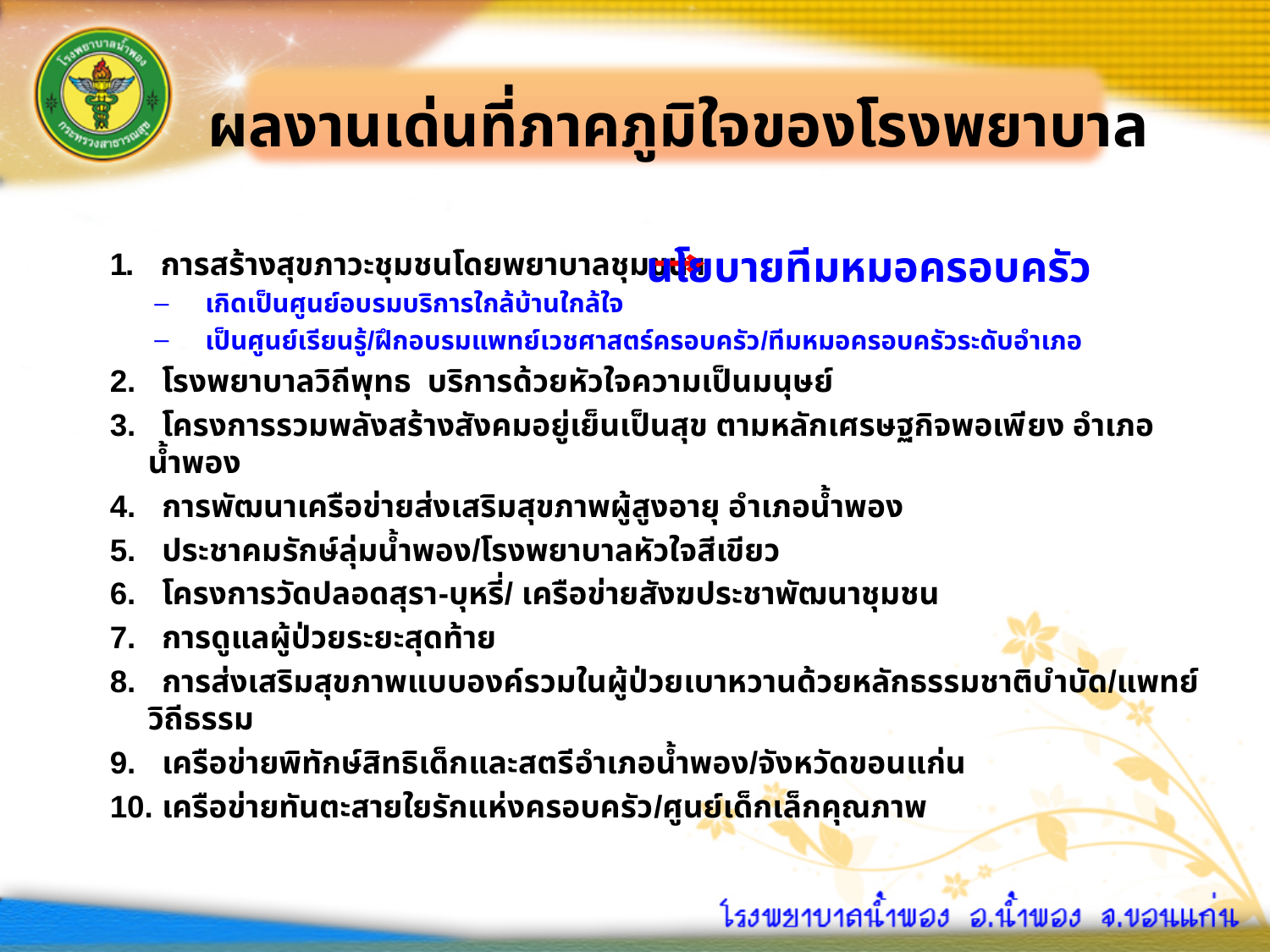

# ผลงานเด่นที่ภาคภูมิใจของโรงพยาบาล
นโยบายทีมหมอครอบครัว
การสร้างสุขภาวะชุมชนโดยพยาบาลชุมชนฯ
เกิดเป็นศูนย์อบรมบริการใกล้บ้านใกล้ใจ
เป็นศูนย์เรียนรู้/ฝึกอบรมแพทย์เวชศาสตร์ครอบครัว/ทีมหมอครอบครัวระดับอำเภอ
2.   โรงพยาบาลวิถีพุทธ  บริการด้วยหัวใจความเป็นมนุษย์
3.   โครงการรวมพลังสร้างสังคมอยู่เย็นเป็นสุข ตามหลักเศรษฐกิจพอเพียง อำเภอน้ำพอง
4.   การพัฒนาเครือข่ายส่งเสริมสุขภาพผู้สูงอายุ อำเภอน้ำพอง
5.   ประชาคมรักษ์ลุ่มน้ำพอง/โรงพยาบาลหัวใจสีเขียว
6.   โครงการวัดปลอดสุรา-บุหรี่/ เครือข่ายสังฆประชาพัฒนาชุมชน
7.   การดูแลผู้ป่วยระยะสุดท้าย
8.   การส่งเสริมสุขภาพแบบองค์รวมในผู้ป่วยเบาหวานด้วยหลักธรรมชาติบำบัด/แพทย์วิถีธรรม
9.   เครือข่ายพิทักษ์สิทธิเด็กและสตรีอำเภอน้ำพอง/จังหวัดขอนแก่น
10. เครือข่ายทันตะสายใยรักแห่งครอบครัว/ศูนย์เด็กเล็กคุณภาพ